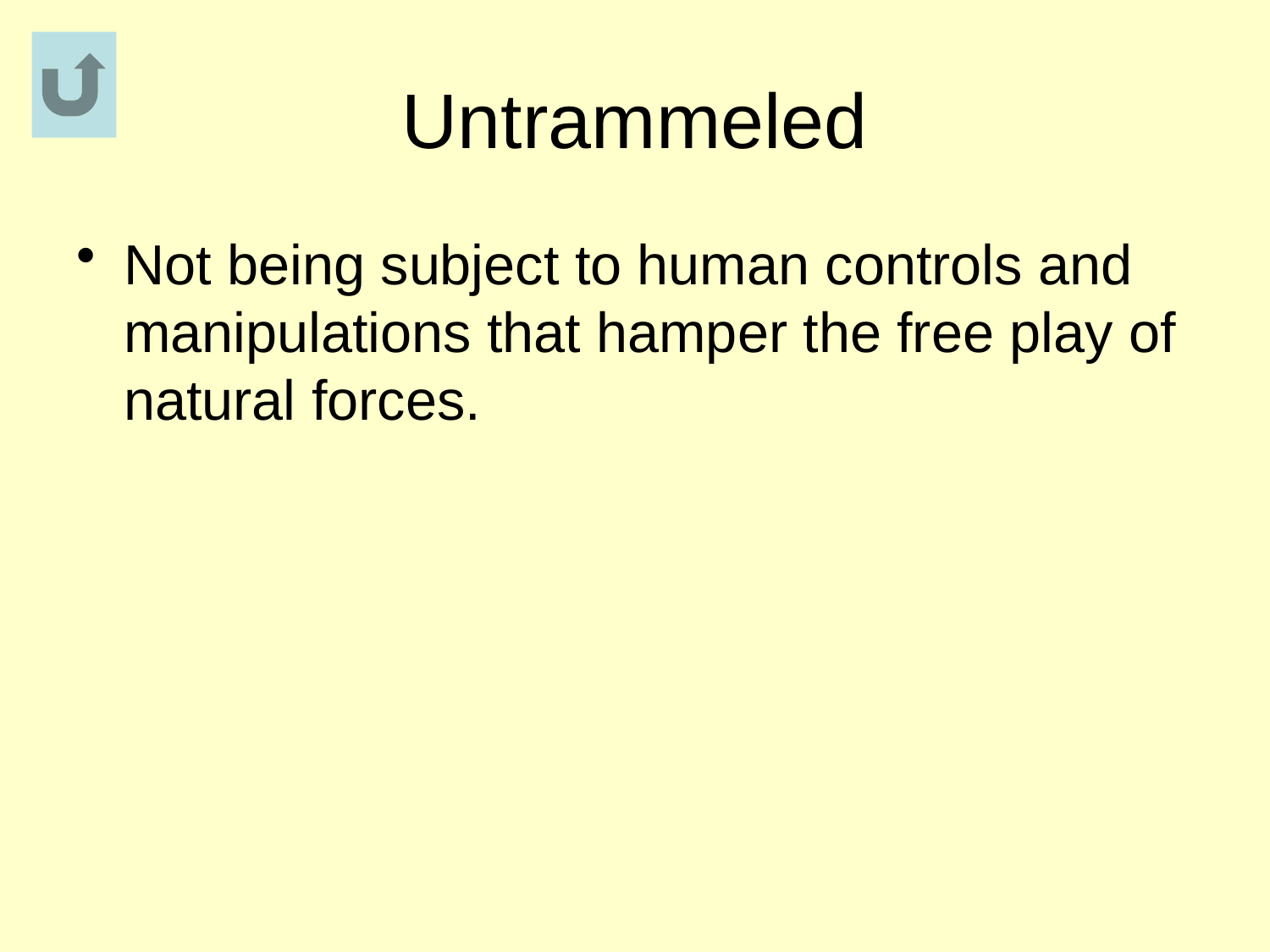

# Untrammeled
Not being subject to human controls and manipulations that hamper the free play of natural forces.